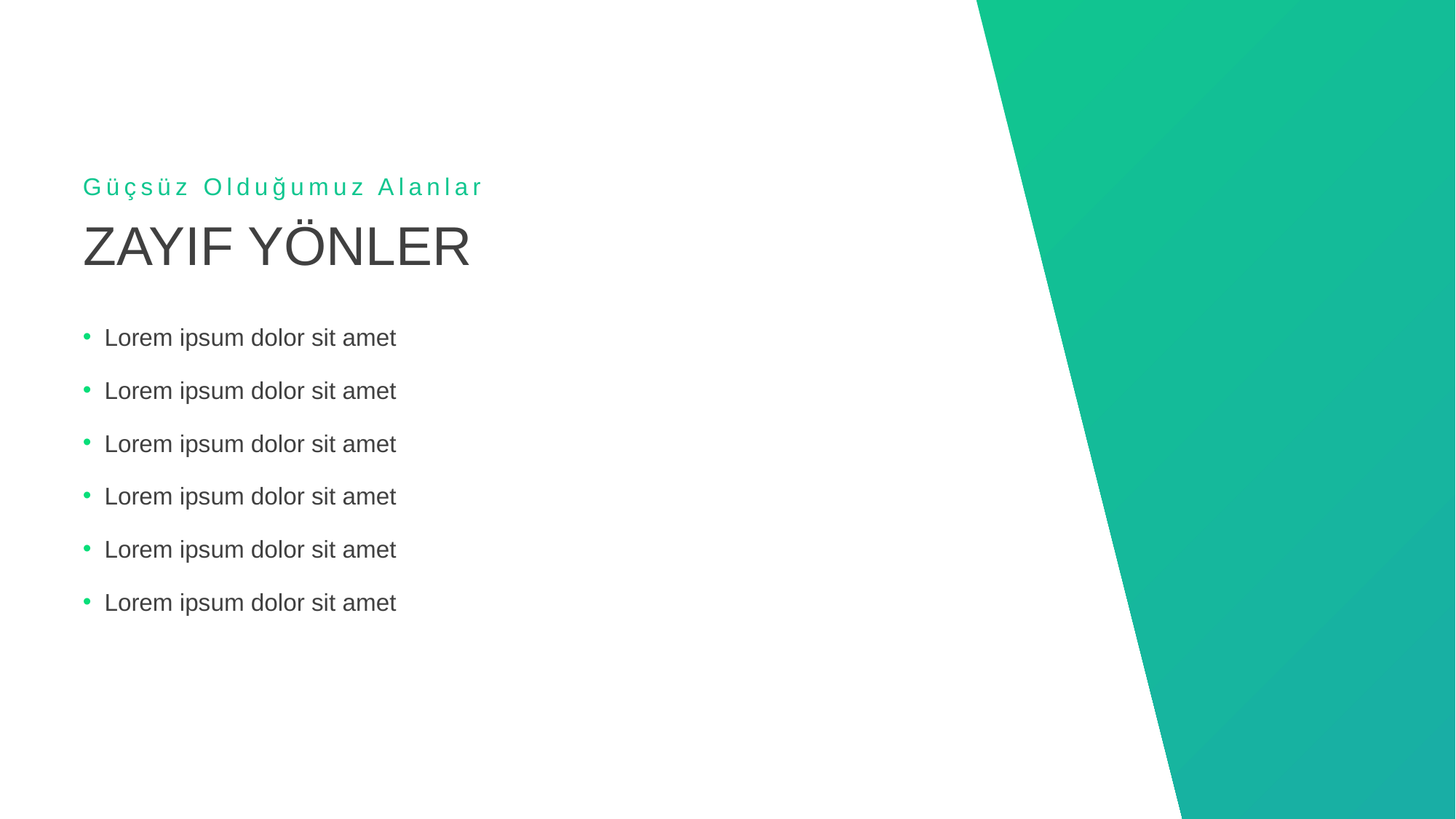

Güçsüz Olduğumuz Alanlar
ZAYIF YÖNLER

Lorem ipsum dolor sit amet
Lorem ipsum dolor sit amet
Lorem ipsum dolor sit amet
Lorem ipsum dolor sit amet
Lorem ipsum dolor sit amet
Lorem ipsum dolor sit amet